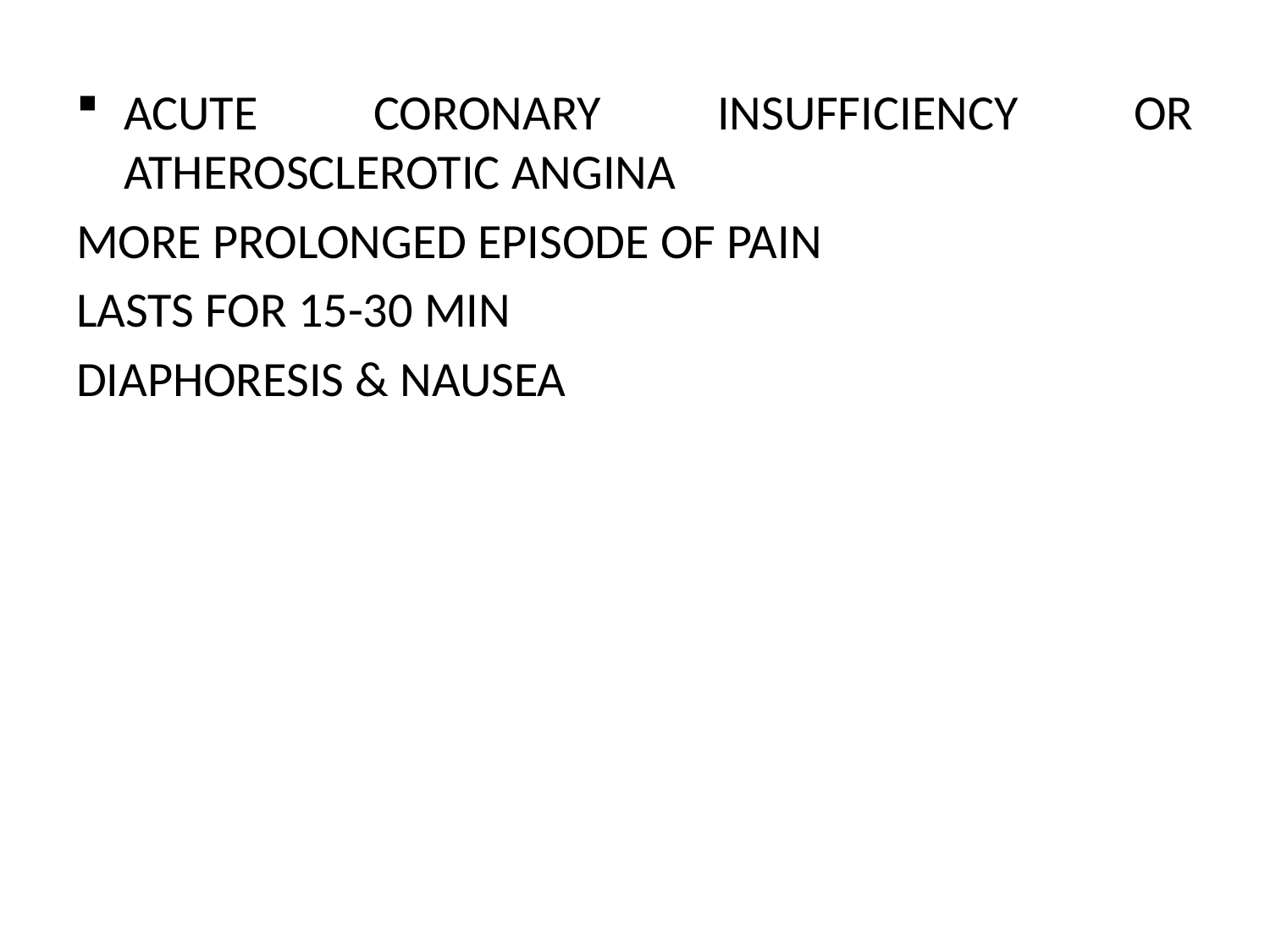

ACUTE CORONARY INSUFFICIENCY OR ATHEROSCLEROTIC ANGINA
MORE PROLONGED EPISODE OF PAIN
LASTS FOR 15-30 MIN
DIAPHORESIS & NAUSEA